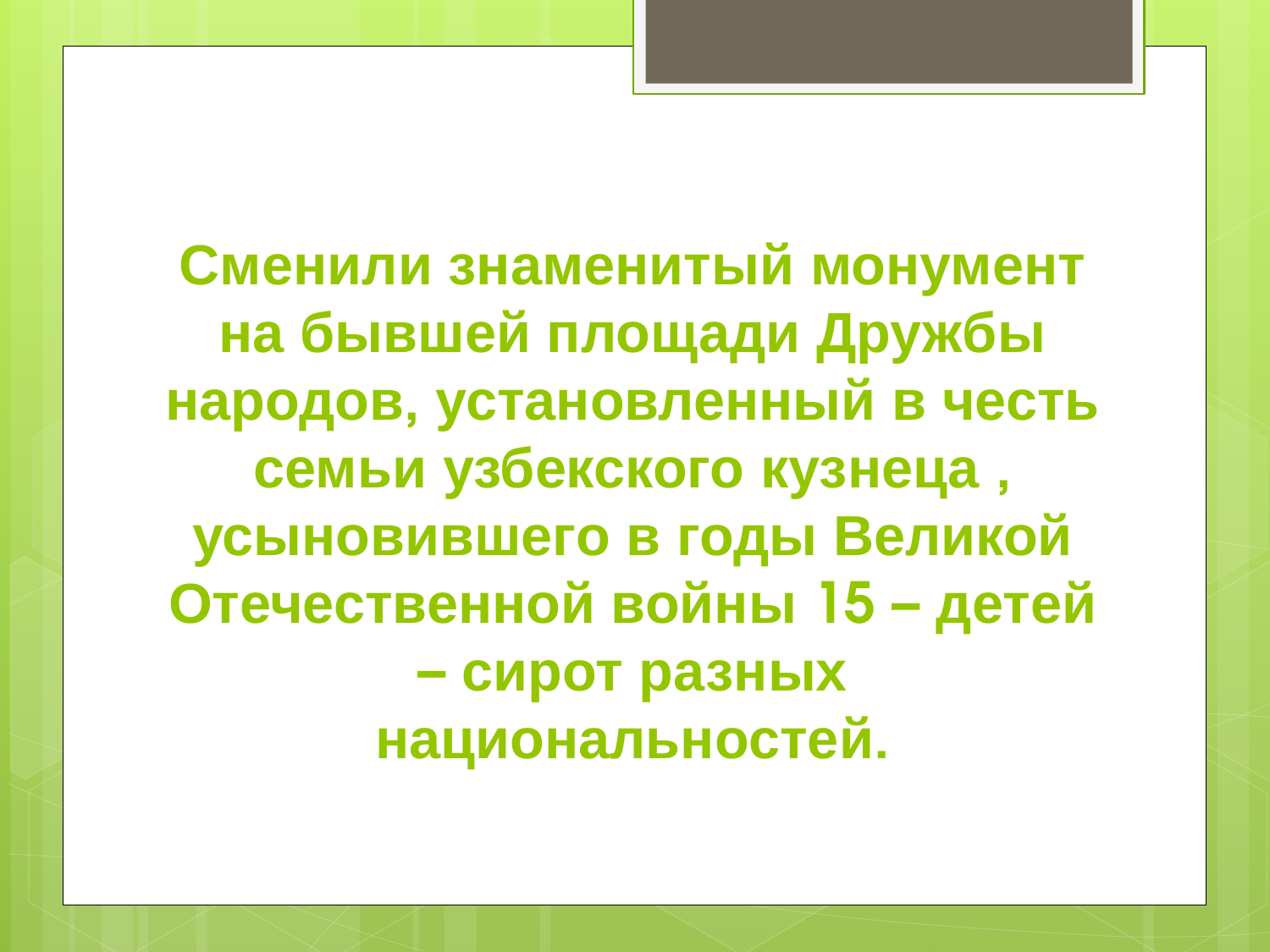

# Сменили знаменитый монумент на бывшей площади Дружбы народов, установленный в честь семьи узбекского кузнеца , усыновившего в годы Великой Отечественной войны 15 – детей – сирот разных национальностей.